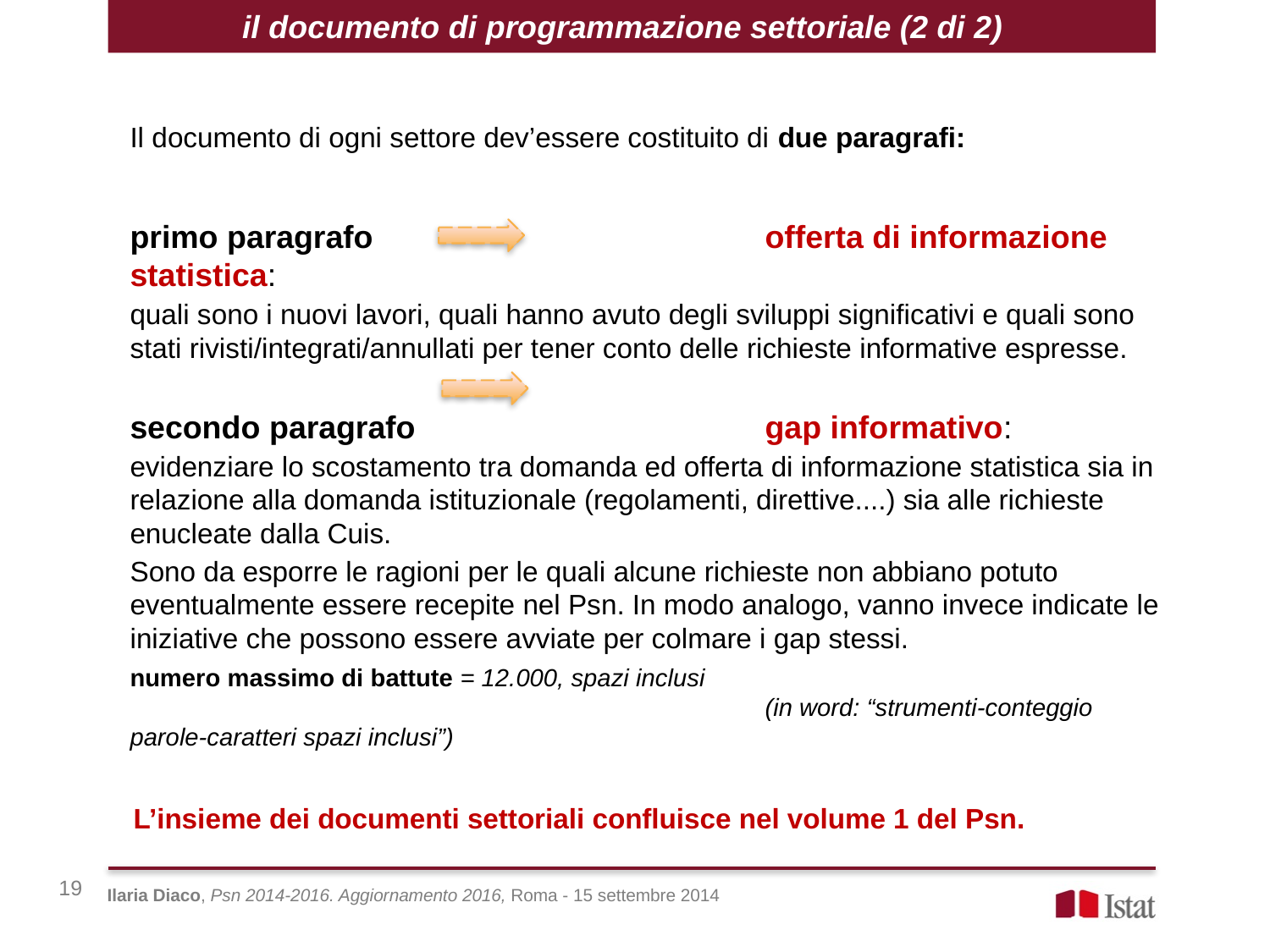

il documento di programmazione settoriale (2 di 2)
Il documento di ogni settore dev’essere costituito di due paragrafi:

primo paragrafo 	  			offerta di informazione statistica:
quali sono i nuovi lavori, quali hanno avuto degli sviluppi significativi e quali sono stati rivisti/integrati/annullati per tener conto delle richieste informative espresse.

secondo paragrafo 			gap informativo:
evidenziare lo scostamento tra domanda ed offerta di informazione statistica sia in relazione alla domanda istituzionale (regolamenti, direttive....) sia alle richieste enucleate dalla Cuis.
Sono da esporre le ragioni per le quali alcune richieste non abbiano potuto eventualmente essere recepite nel Psn. In modo analogo, vanno invece indicate le iniziative che possono essere avviate per colmare i gap stessi.

numero massimo di battute = 12.000, spazi inclusi
					(in word: “strumenti-conteggio parole-caratteri spazi inclusi”)

L’insieme dei documenti settoriali confluisce nel volume 1 del Psn.
19
Ilaria Diaco, Psn 2014-2016. Aggiornamento 2016, Roma - 15 settembre 2014